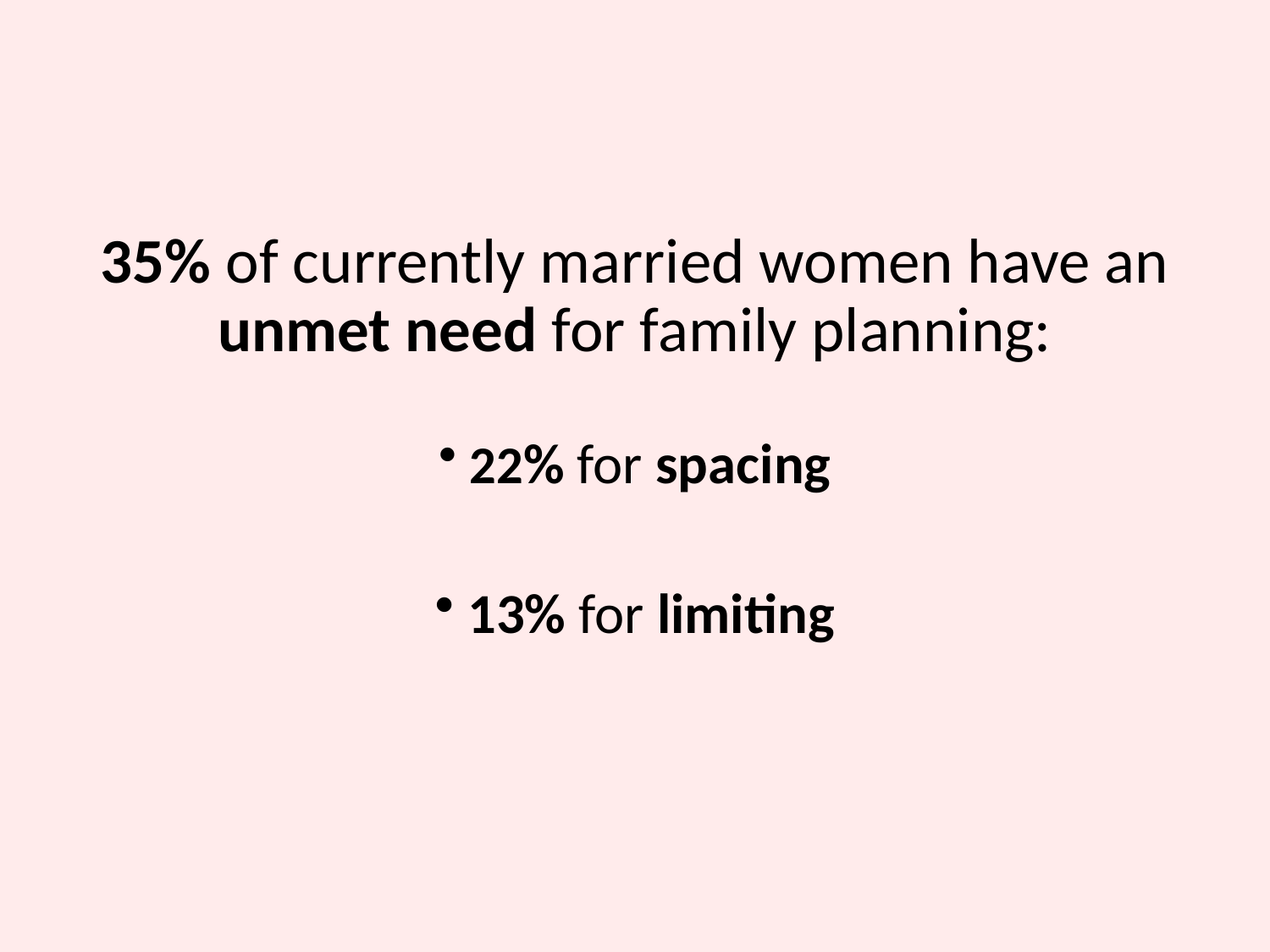

35% of currently married women have an unmet need for family planning:

 22% for spacing

 13% for limiting